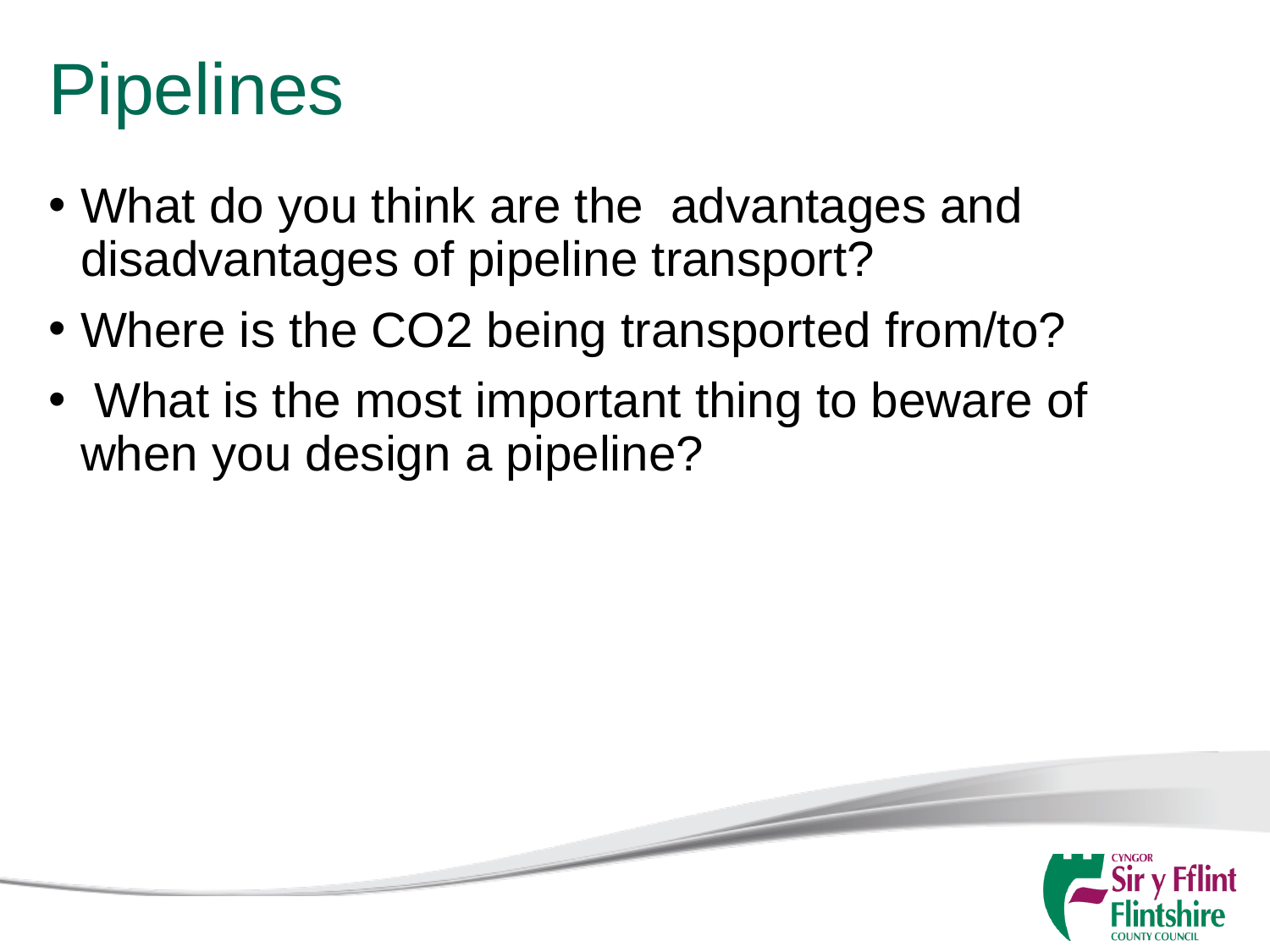

# Pipelines
What do you think are the  advantages and disadvantages of pipeline transport?
Where is the CO2 being transported from/to?
 What is the most important thing to beware of when you design a pipeline?